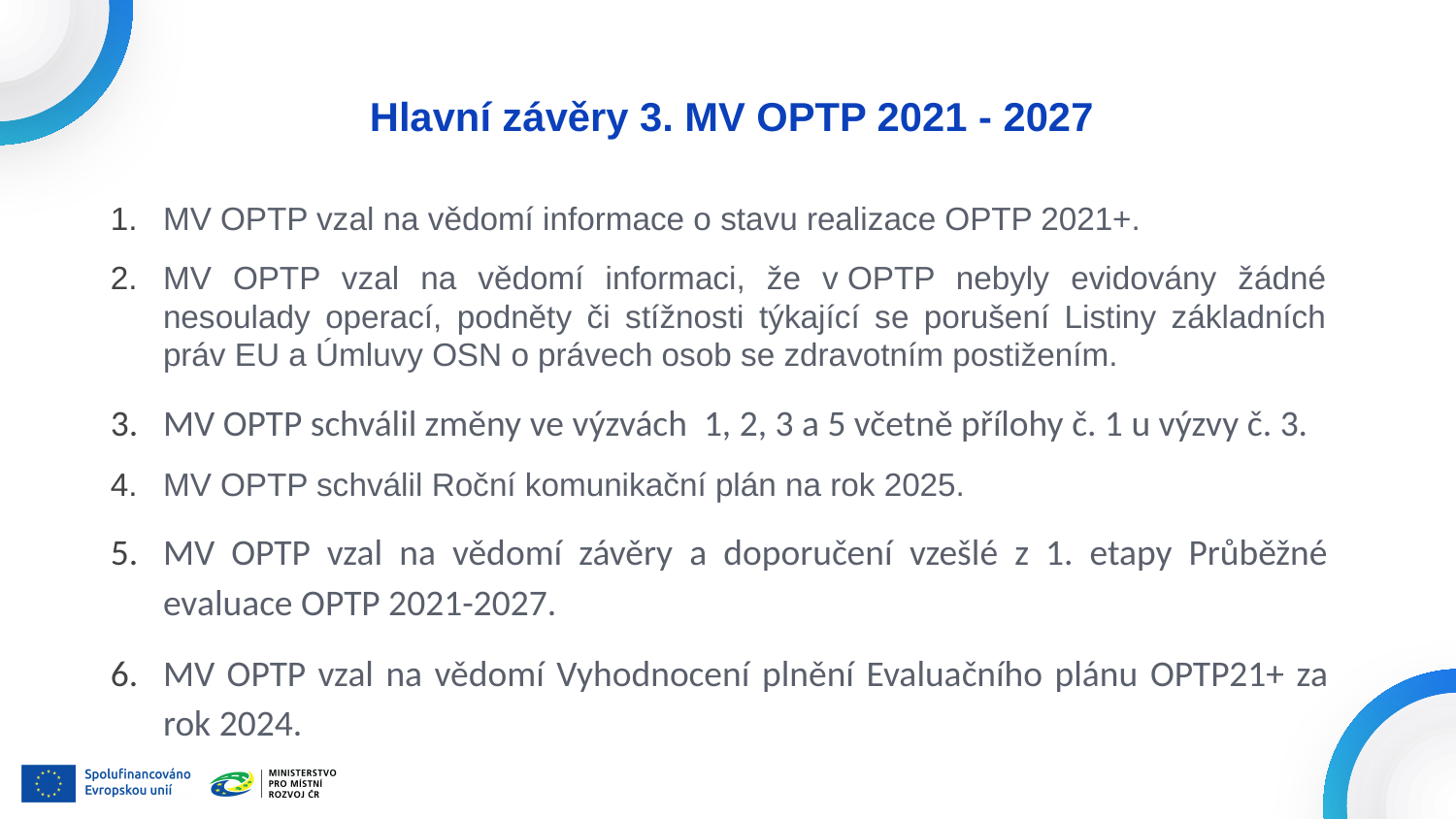

# Hlavní závěry 3. MV OPTP 2021 - 2027
MV OPTP vzal na vědomí informace o stavu realizace OPTP 2021+.
MV OPTP vzal na vědomí informaci, že v OPTP nebyly evidovány žádné nesoulady operací, podněty či stížnosti týkající se porušení Listiny základních práv EU a Úmluvy OSN o právech osob se zdravotním postižením.
MV OPTP schválil změny ve výzvách  1, 2, 3 a 5 včetně přílohy č. 1 u výzvy č. 3.
MV OPTP schválil Roční komunikační plán na rok 2025.
MV OPTP vzal na vědomí závěry a doporučení vzešlé z 1. etapy Průběžné evaluace OPTP 2021-2027.
MV OPTP vzal na vědomí Vyhodnocení plnění Evaluačního plánu OPTP21+ za rok 2024.